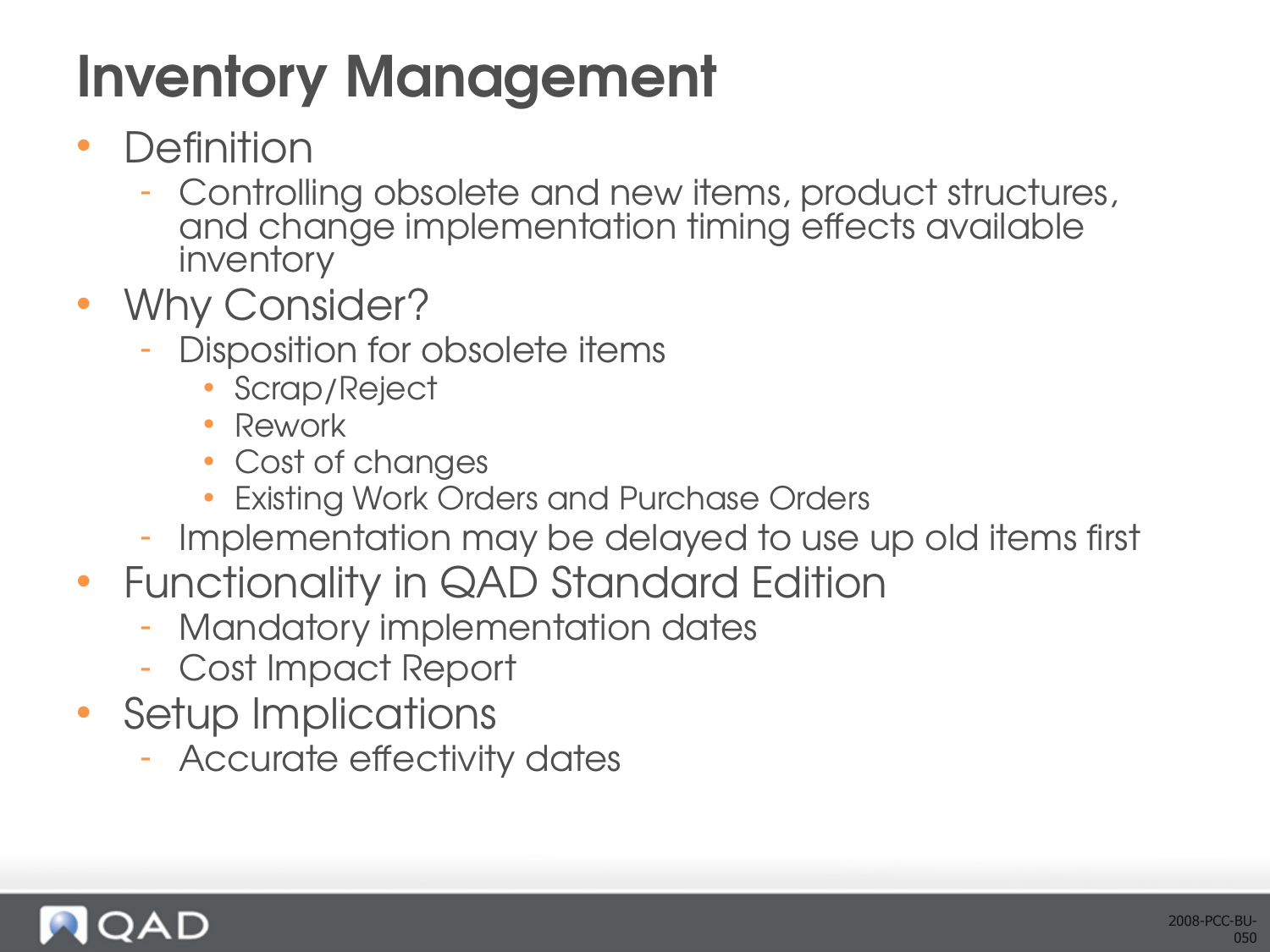

# Inventory Management
Definition
Controlling obsolete and new items, product structures, and change implementation timing effects available inventory
Why Consider?
Disposition for obsolete items
Scrap/Reject
Rework
Cost of changes
Existing Work Orders and Purchase Orders
Implementation may be delayed to use up old items first
Functionality in QAD Standard Edition
Mandatory implementation dates
Cost Impact Report
Setup Implications
Accurate effectivity dates

2008-PCC-BU-050